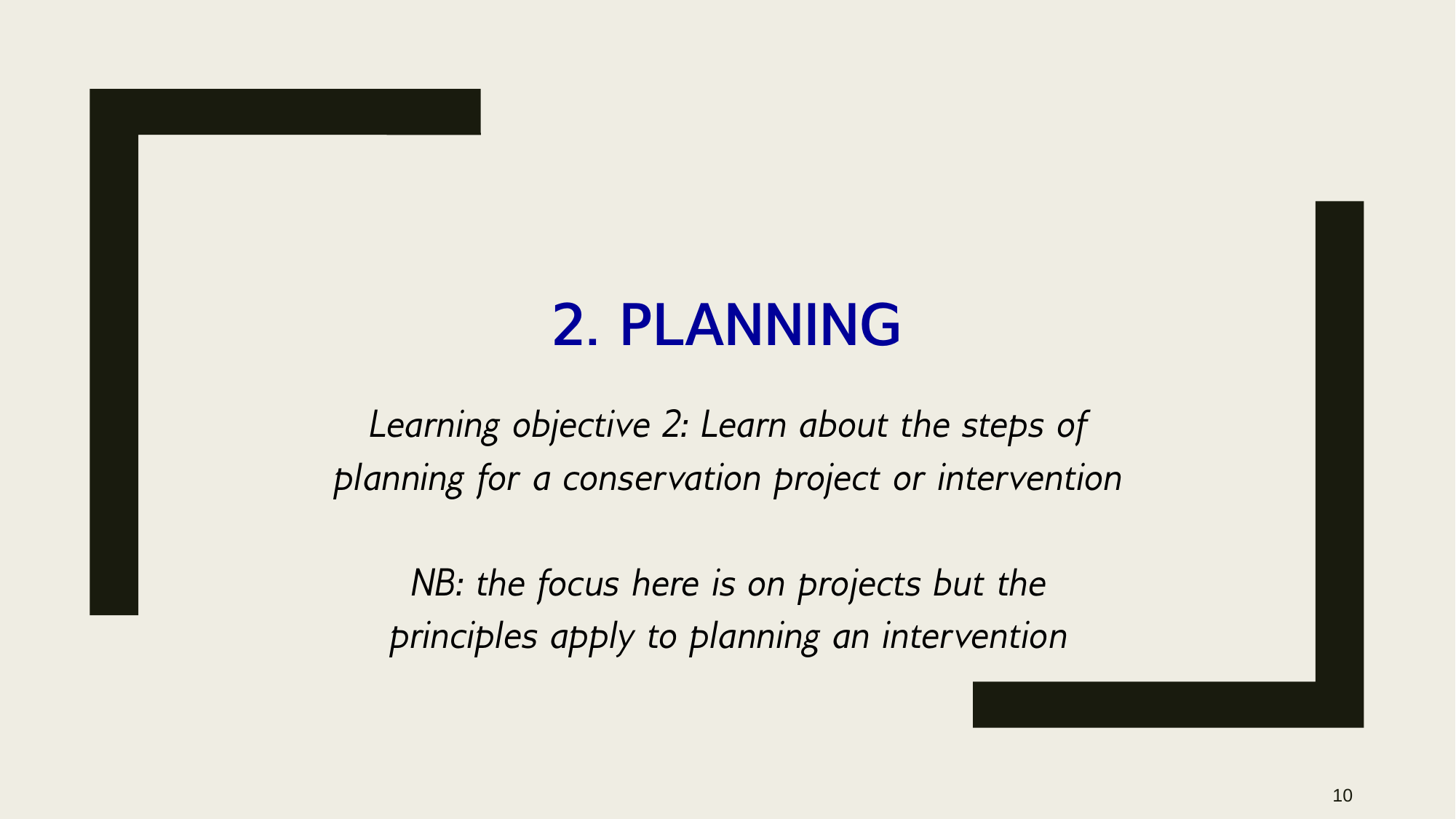

# 2. Planning
Learning objective 2: Learn about the steps of planning for a conservation project or intervention

NB: the focus here is on projects but the principles apply to planning an intervention

10